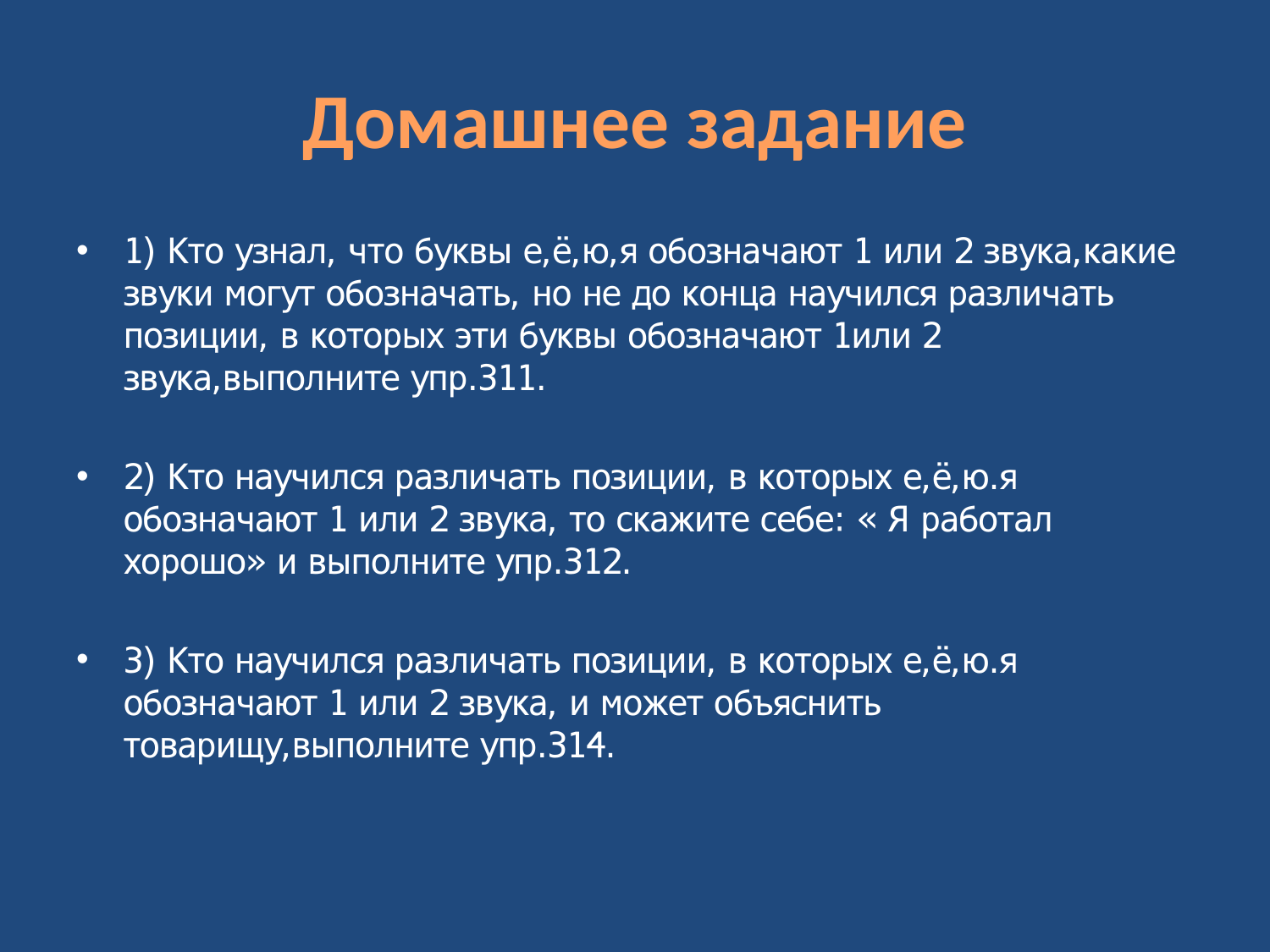

# Домашнее задание
1) Кто узнал, что буквы е,ё,ю,я обозначают 1 или 2 звука,какие звуки могут обозначать, но не до конца научился различать позиции, в которых эти буквы обозначают 1или 2 звука,выполните упр.311.

2) Кто научился различать позиции, в которых е,ё,ю.я обозначают 1 или 2 звука, то скажите себе: « Я работал хорошо» и выполните упр.312.

3) Кто научился различать позиции, в которых е,ё,ю.я обозначают 1 или 2 звука, и может объяснить товарищу,выполните упр.314.